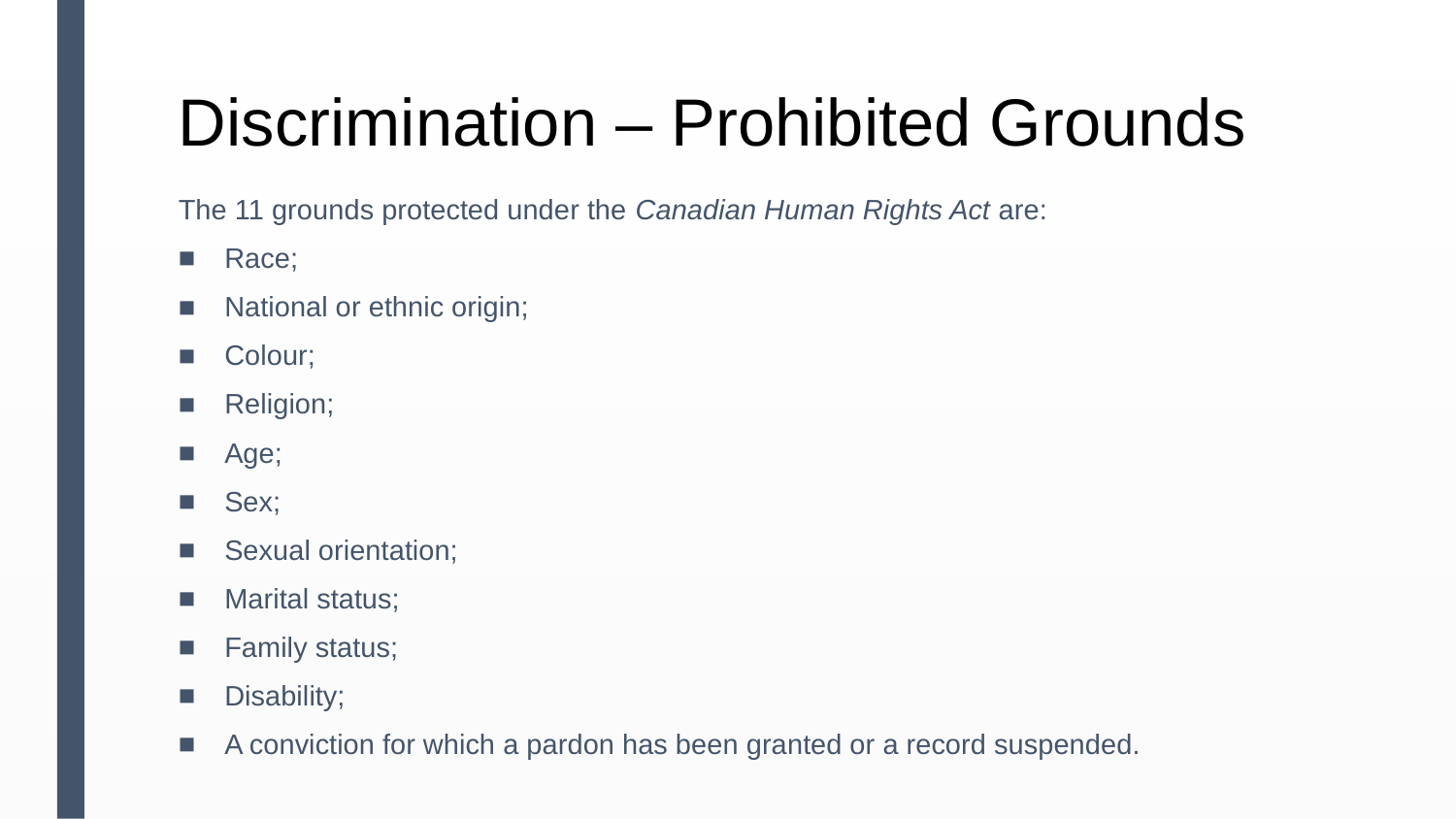

# Discrimination – Prohibited Grounds
The 11 grounds protected under the Canadian Human Rights Act are:​
Race;​
National or ethnic origin;​
Colour;​
Religion;​
Age;​
Sex;​
Sexual orientation;​
Marital status;​
Family status;​
Disability;​
A conviction for which a pardon has been granted or a record suspended.​